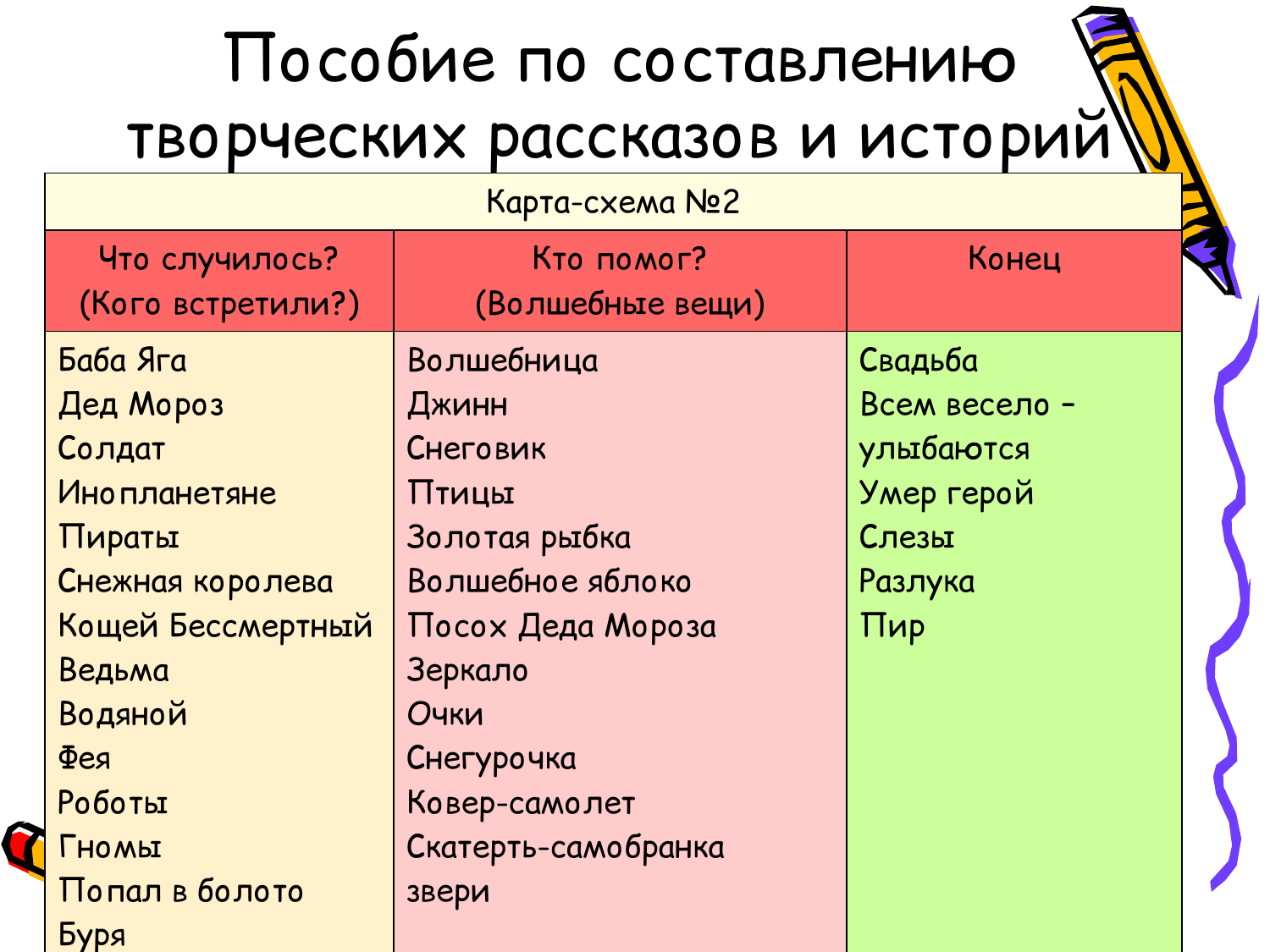

# Пособие по составлению творческих рассказов и историй
| Карта-схема №2 |  |  |
| --- | --- | --- |
| Что случилось? (Кого встретили?) | Кто помог? (Волшебные вещи) | Конец |
| Баба Яга Дед Мороз Солдат Инопланетяне Пираты Снежная королева Кощей Бессмертный Ведьма Водяной Фея Роботы Гномы Попал в болото Буря Заморозили | Волшебница Джинн Снеговик Птицы Золотая рыбка Волшебное яблоко Посох Деда Мороза Зеркало Очки Снегурочка Ковер-самолет Скатерть-самобранка звери | Свадьба Всем весело – улыбаются Умер герой Слезы Разлука Пир |